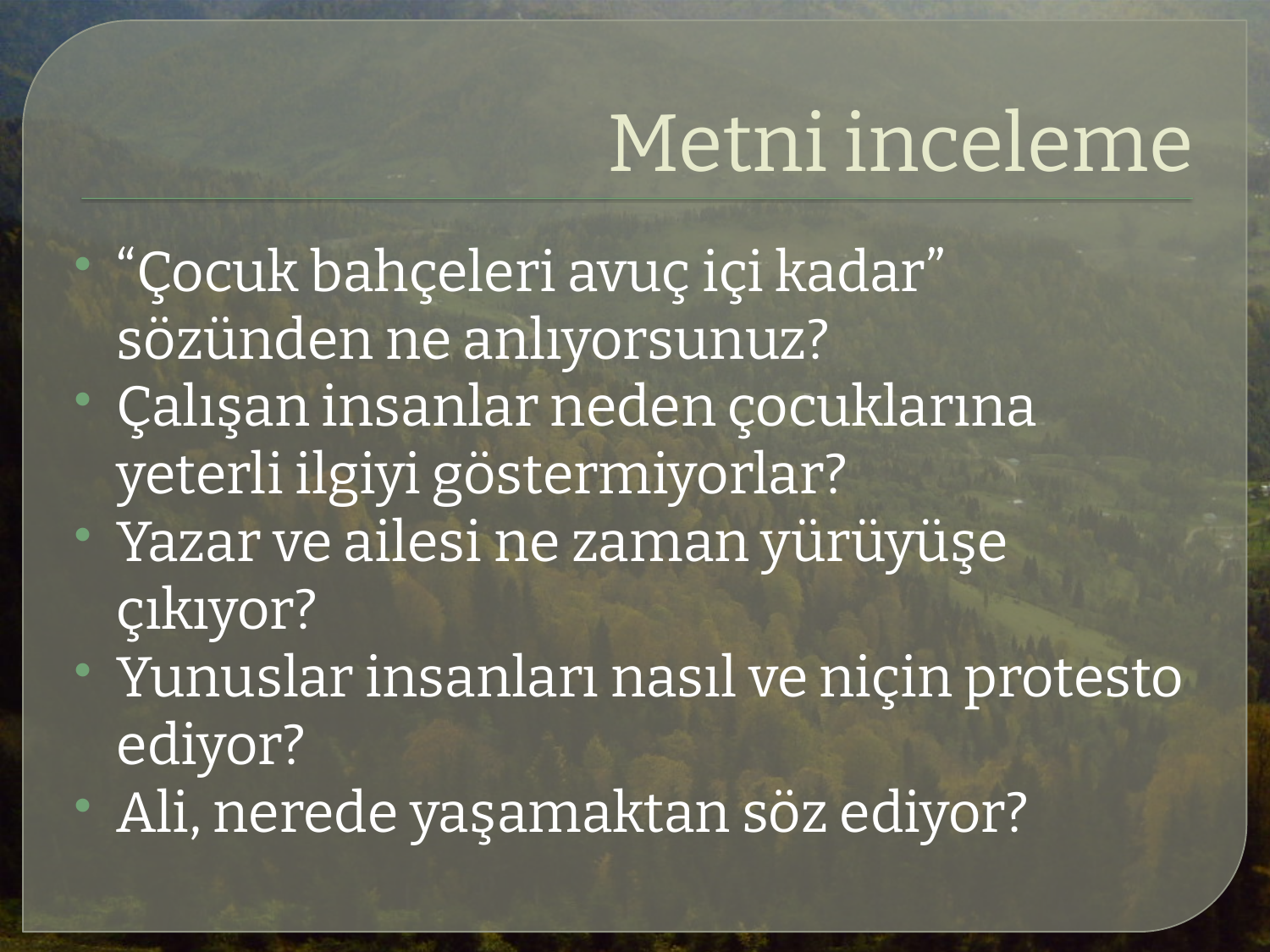

# Metni inceleme
“Çocuk bahçeleri avuç içi kadar” sözünden ne anlıyorsunuz?
Çalışan insanlar neden çocuklarına yeterli ilgiyi göstermiyorlar?
Yazar ve ailesi ne zaman yürüyüşe çıkıyor?
Yunuslar insanları nasıl ve niçin protesto ediyor?
Ali, nerede yaşamaktan söz ediyor?